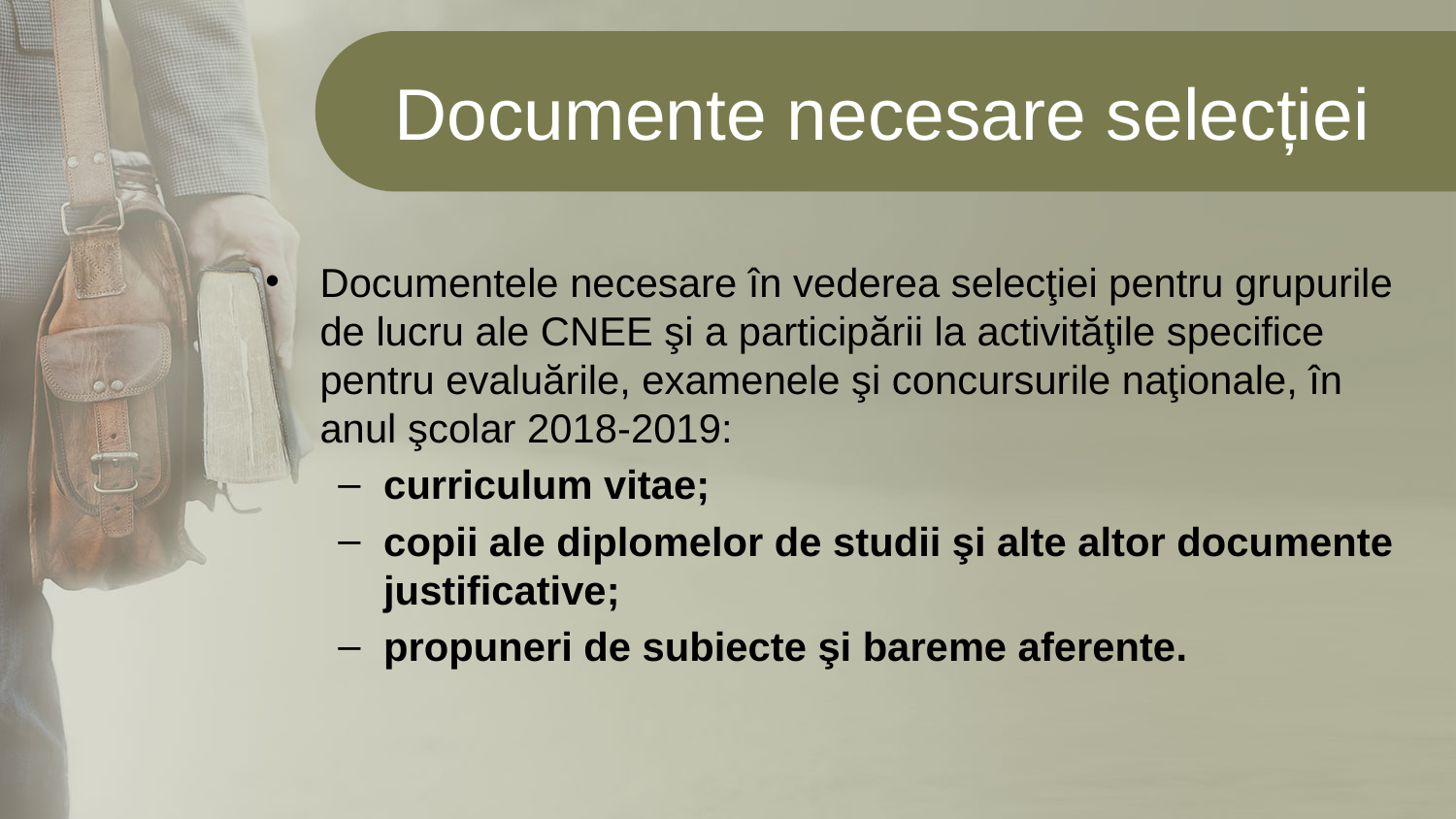

Documente necesare selecției
Documentele necesare în vederea selecţiei pentru grupurile de lucru ale CNEE şi a participării la activităţile specifice     pentru evaluările, examenele şi concursurile naţionale, în   anul şcolar 2018-2019:
curriculum vitae;
copii ale diplomelor de studii şi alte altor documente justificative;
propuneri de subiecte şi bareme aferente.